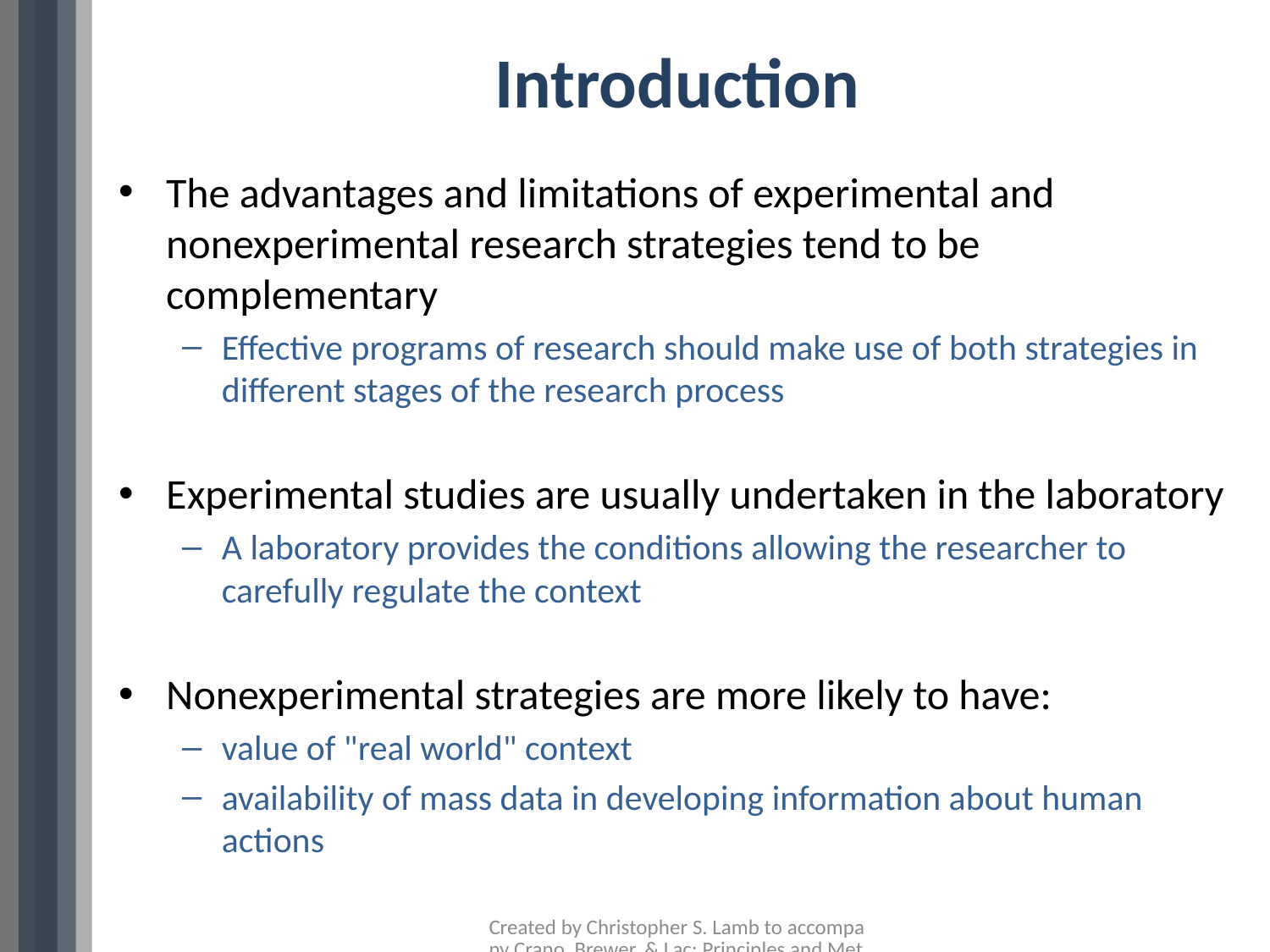

# Introduction
The advantages and limitations of experimental and nonexperimental research strategies tend to be complementary
Effective programs of research should make use of both strategies in different stages of the research process

Experimental studies are usually undertaken in the laboratory
A laboratory provides the conditions allowing the researcher to carefully regulate the context

Nonexperimental strategies are more likely to have:
value of "real world" context
availability of mass data in developing information about human actions
Created by Christopher S. Lamb to accompany Crano, Brewer, & Lac: Principles and Methods of Social Research, 3rd Edition, 2015, Routledge/Taylor & Francis